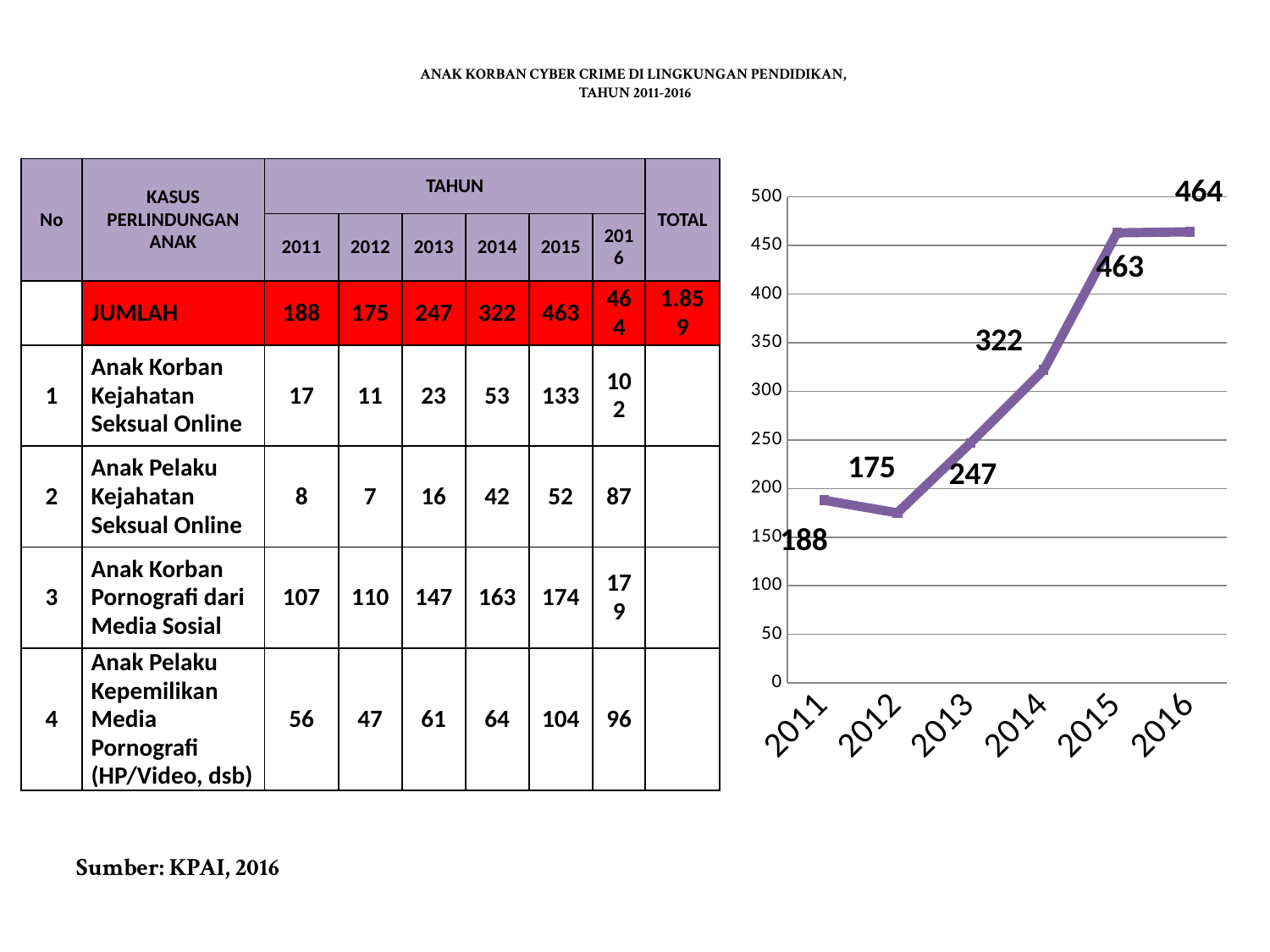

# ANAK KORBAN CYBER CRIME DI LINGKUNGAN PENDIDIKAN, TAHUN 2011-2016
| No | KASUS PERLINDUNGAN ANAK | TAHUN |  |  |  |  |  | TOTAL |
| --- | --- | --- | --- | --- | --- | --- | --- | --- |
|  |  | 2011 | 2012 | 2013 | 2014 | 2015 | 2016 |  |
|  | JUMLAH | 188 | 175 | 247 | 322 | 463 | 464 | 1.859 |
| 1 | Anak Korban Kejahatan Seksual Online | 17 | 11 | 23 | 53 | 133 | 102 |  |
| 2 | Anak Pelaku Kejahatan Seksual Online | 8 | 7 | 16 | 42 | 52 | 87 |  |
| 3 | Anak Korban Pornografi dari Media Sosial | 107 | 110 | 147 | 163 | 174 | 179 |  |
| 4 | Anak Pelaku Kepemilikan Media Pornografi (HP/Video, dsb) | 56 | 47 | 61 | 64 | 104 | 96 |  |

### Chart

| Category | KASUS PERLINDUNGAN ANAK  |
|---|---|
| 2011 | 188.0 |
| 2012 | 175.0 |
| 2013 | 247.0 |
| 2014 | 322.0 |
| 2015 | 463.0 |
| 2016 | 464.0 |
Sumber: KPAI, 2016